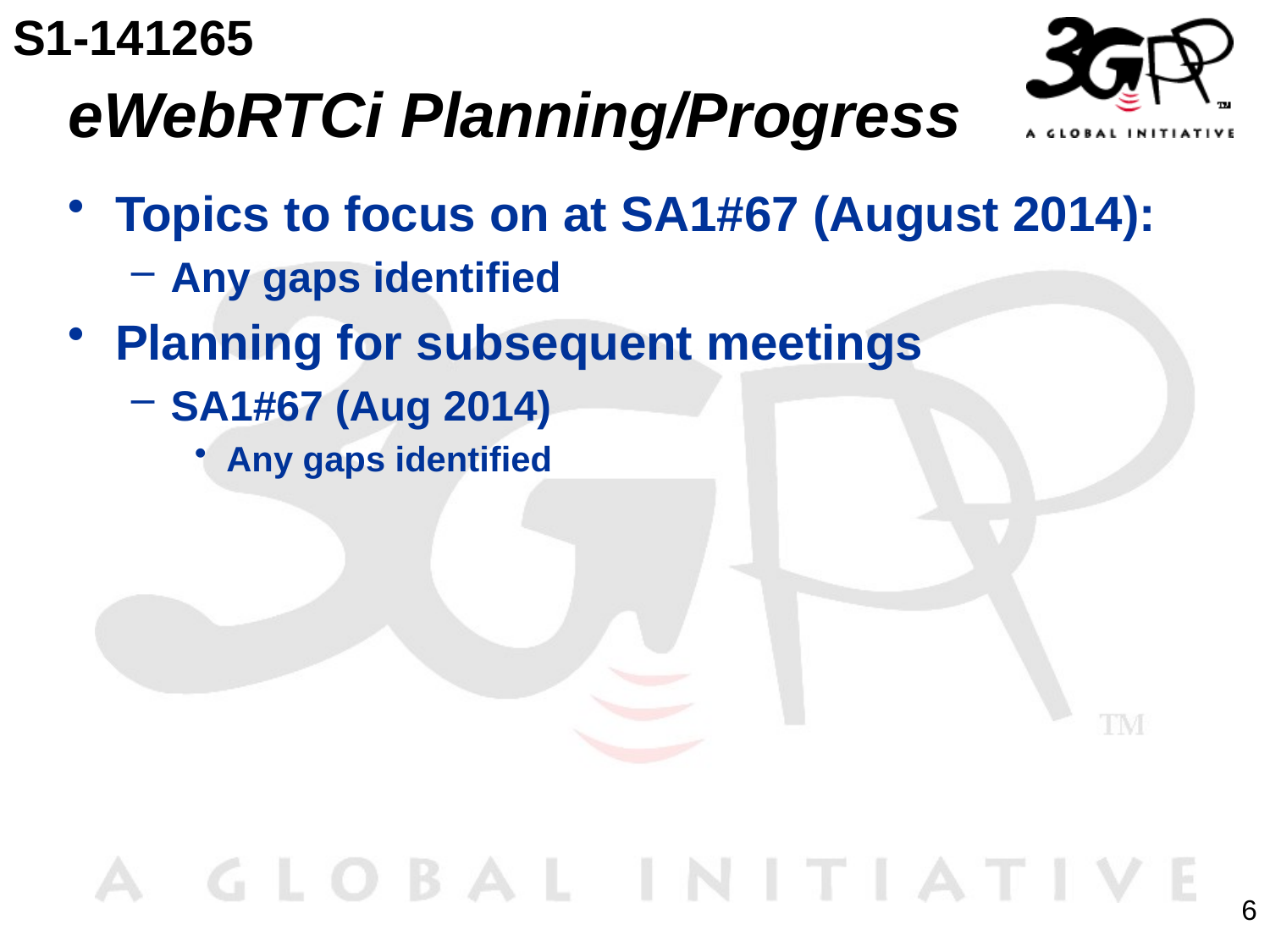

S1-141265
# eWebRTCi Planning/Progress
Topics to focus on at SA1#67 (August 2014):
Any gaps identified
Planning for subsequent meetings
SA1#67 (Aug 2014)
Any gaps identified
6